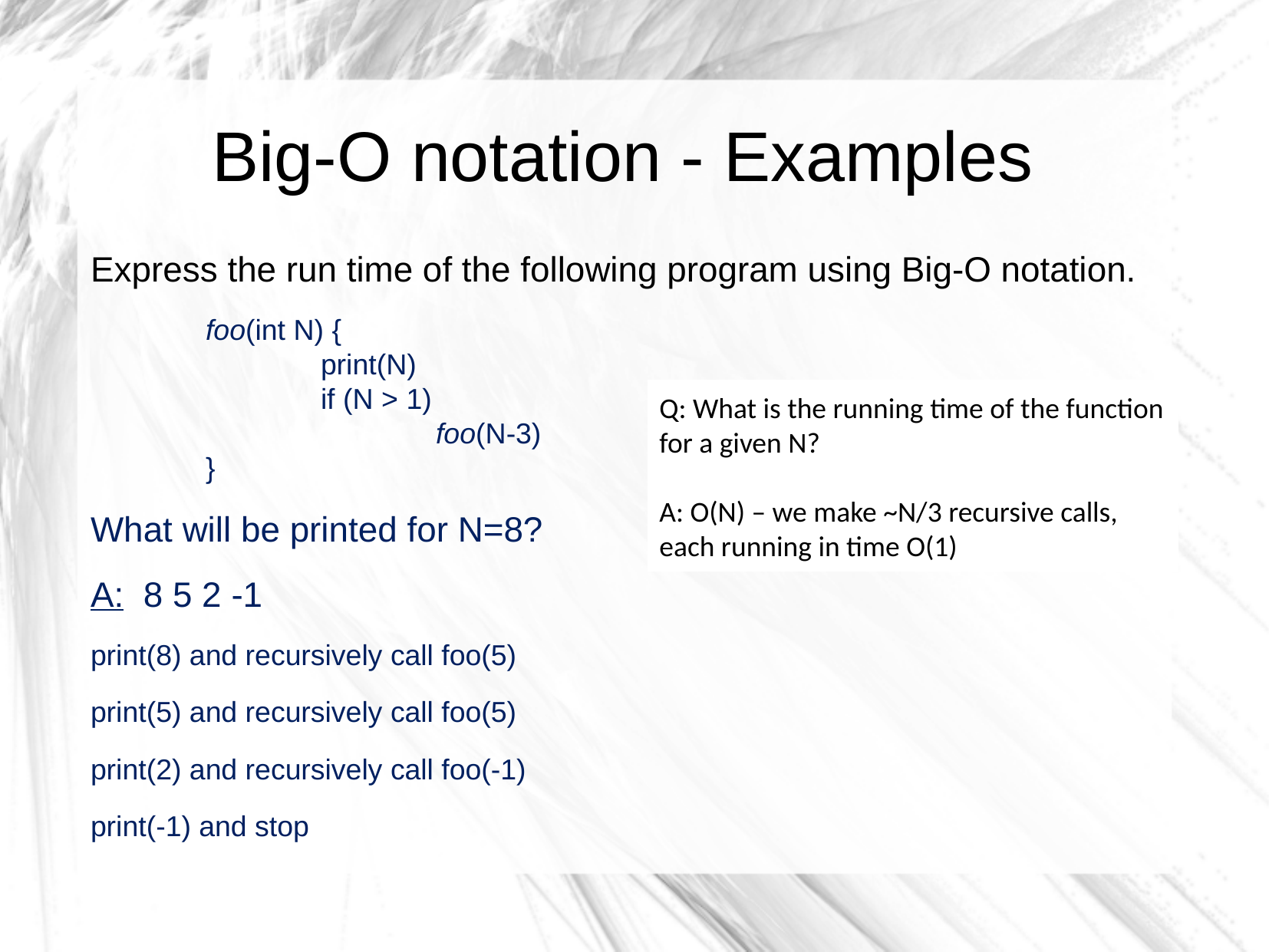

# Big-O notation - Examples
Express the run time of the following program using Big-O notation.
	foo(int N) {
		print(N)
 		if (N > 1)
			foo(N-3)
	}
What will be printed for N=8?
A:  8 5 2 -1
print(8) and recursively call foo(5)
print(5) and recursively call foo(5)
print(2) and recursively call foo(-1)
print(-1) and stop

Q: What is the running time of the function for a given N?

A: O(N) – we make ~N/3 recursive calls, each running in time O(1)